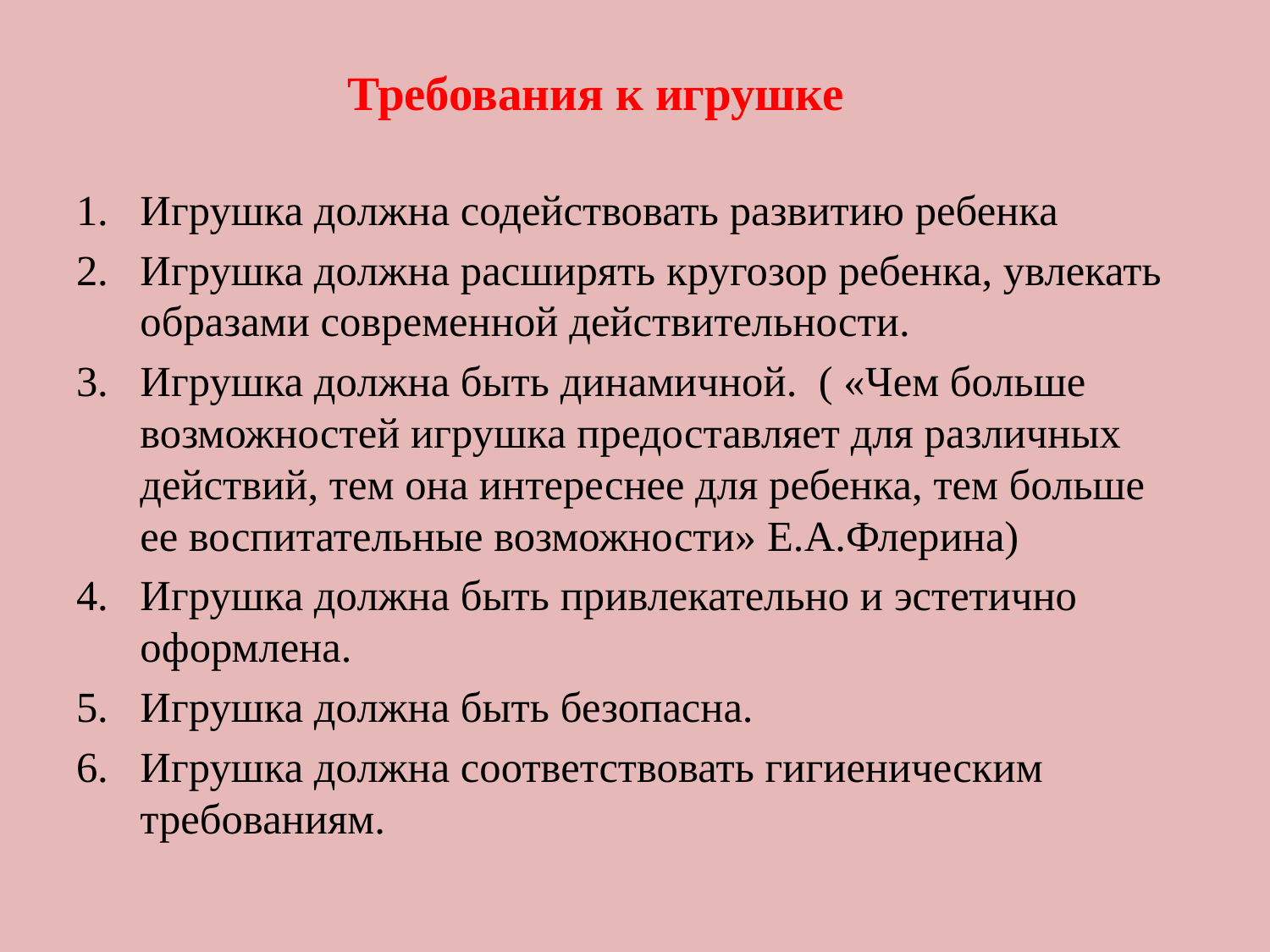

# Требования к игрушке
Игрушка должна содействовать развитию ребенка
Игрушка должна расширять кругозор ребенка, увлекать образами современной действительности.
Игрушка должна быть динамичной.  ( «Чем больше возможностей игрушка предоставляет для различных действий, тем она интереснее для ребенка, тем больше ее воспитательные возможности» Е.А.Флерина)
Игрушка должна быть привлекательно и эстетично оформлена.
Игрушка должна быть безопасна.
Игрушка должна соответствовать гигиеническим требованиям.